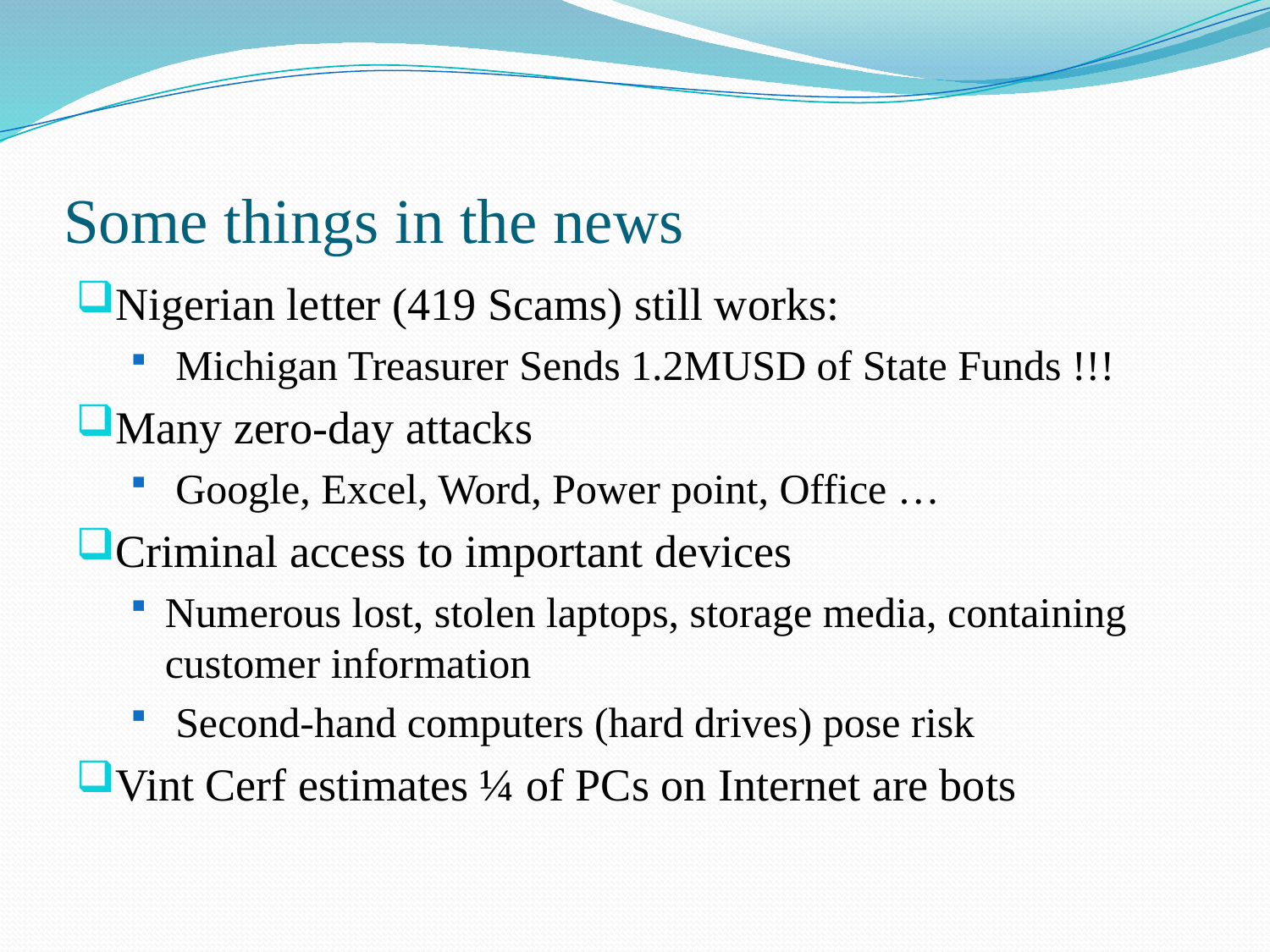

# Some things in the news
Nigerian letter (419 Scams) still works:
 Michigan Treasurer Sends 1.2MUSD of State Funds !!!
Many zero-day attacks
 Google, Excel, Word, Power point, Office …
Criminal access to important devices
Numerous lost, stolen laptops, storage media, containing customer information
 Second-hand computers (hard drives) pose risk
Vint Cerf estimates ¼ of PCs on Internet are bots